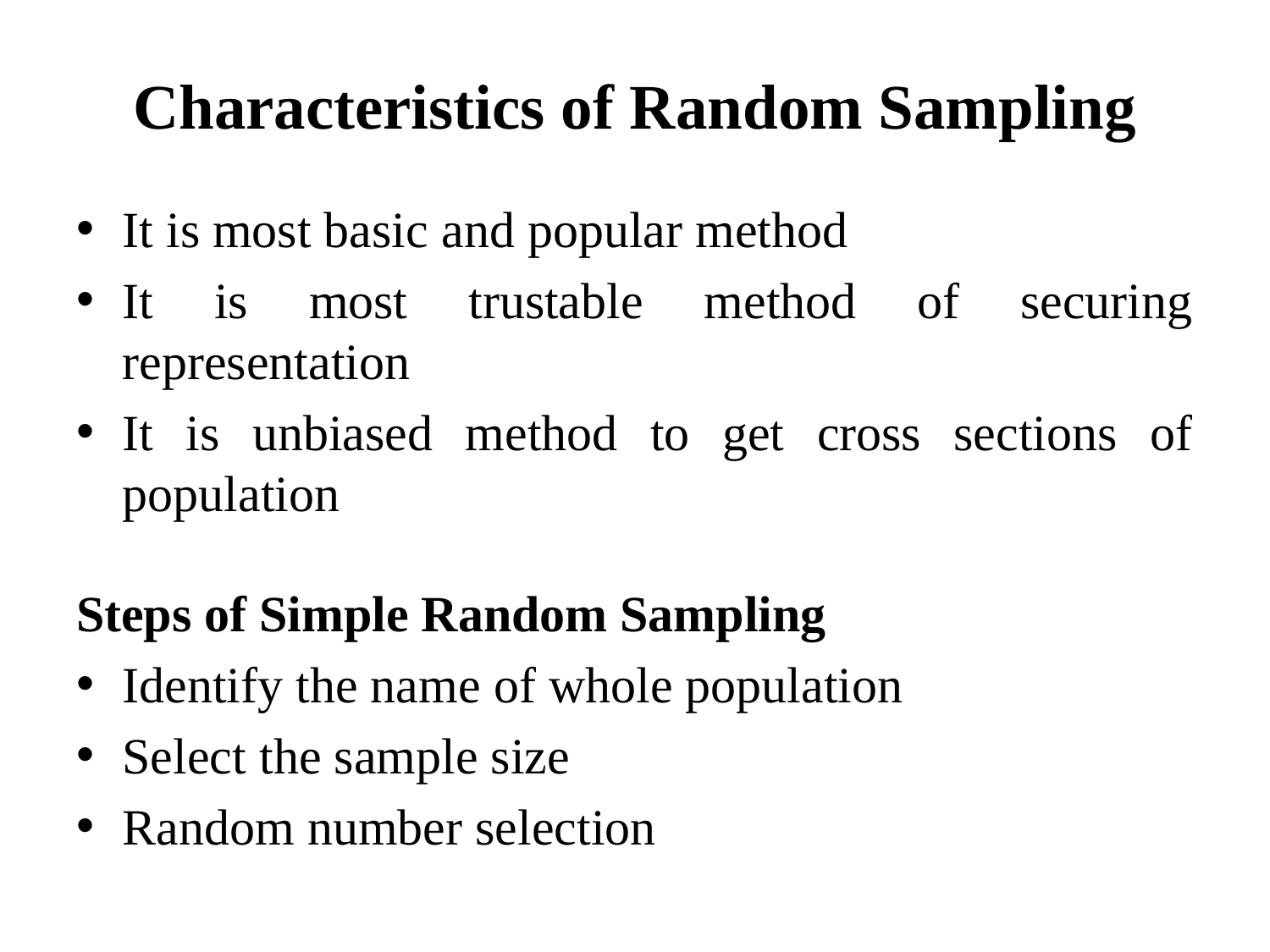

# Characteristics of Random Sampling
It is most basic and popular method
It is most trustable method of securing representation
It is unbiased method to get cross sections of population

Steps of Simple Random Sampling
Identify the name of whole population
Select the sample size
Random number selection